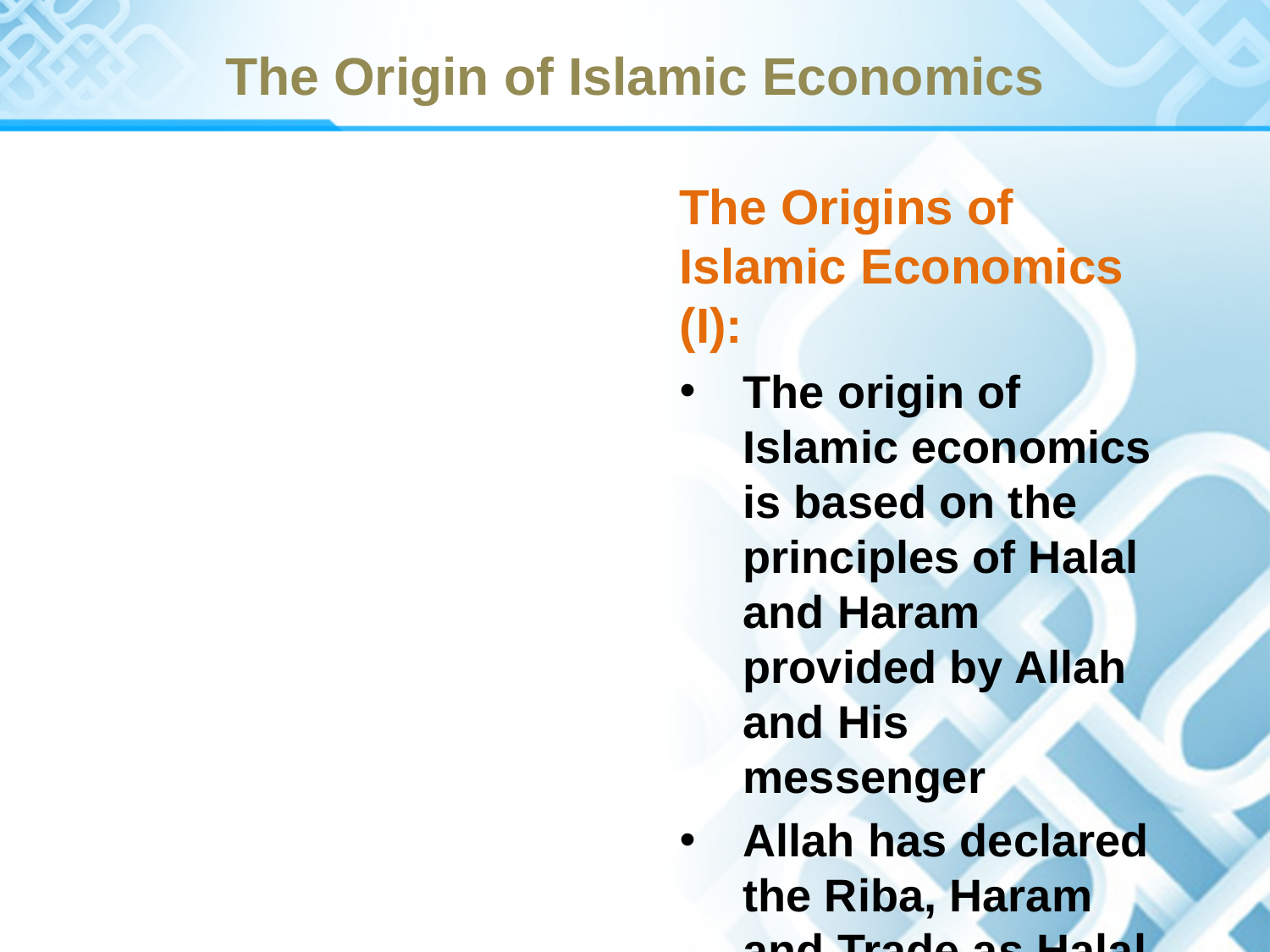

The Origin of Islamic Economics
The Origins of Islamic Economics (I):
The origin of Islamic economics is based on the principles of Halal and Haram provided by Allah and His messenger
Allah has declared the Riba, Haram and Trade as Halal